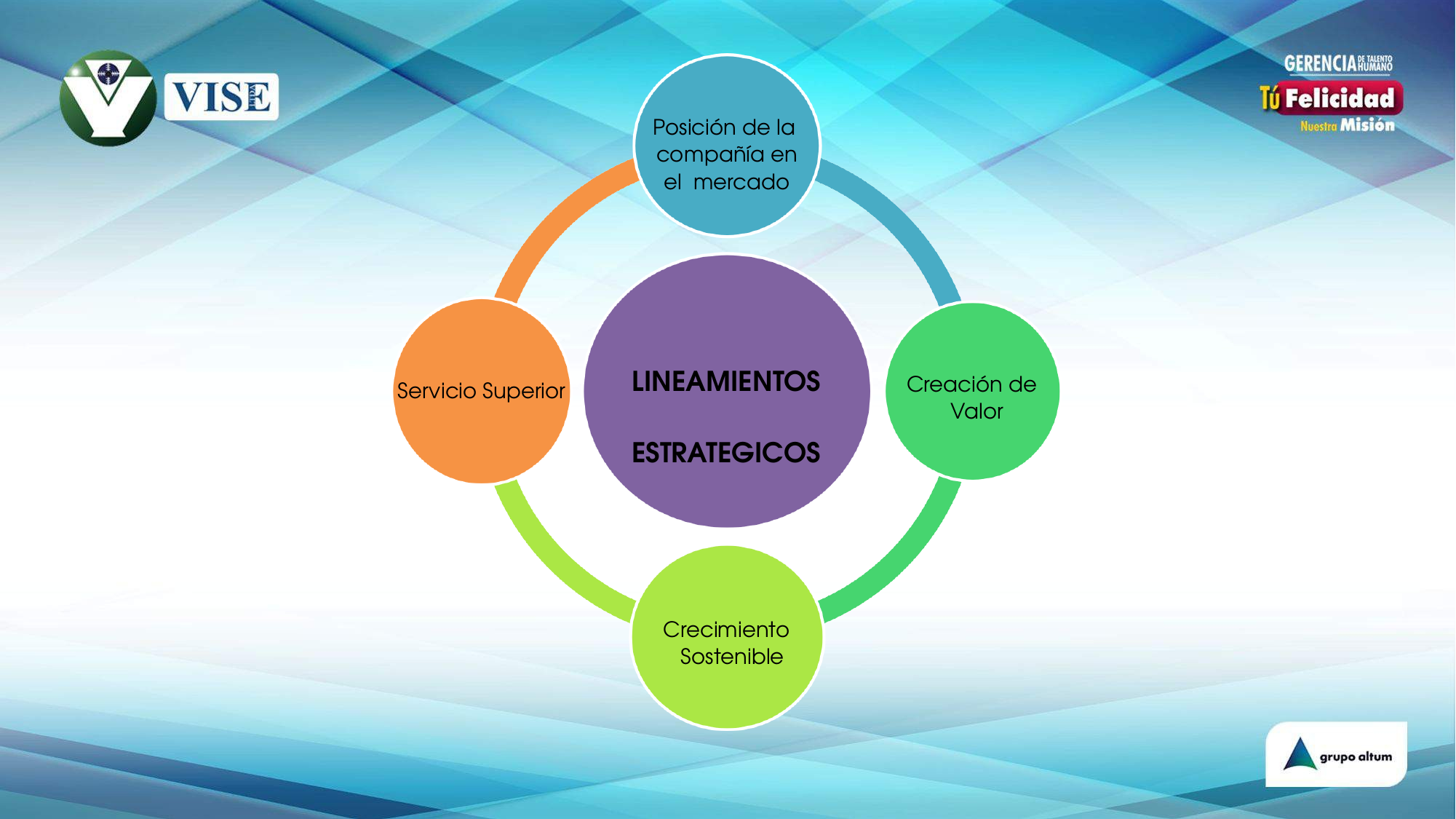

Posición de la  compañía en el  mercado
# LINEAMIENTOS  ESTRATEGICOS
Creación de  Valor
Servicio Superior
Crecimiento  Sostenible